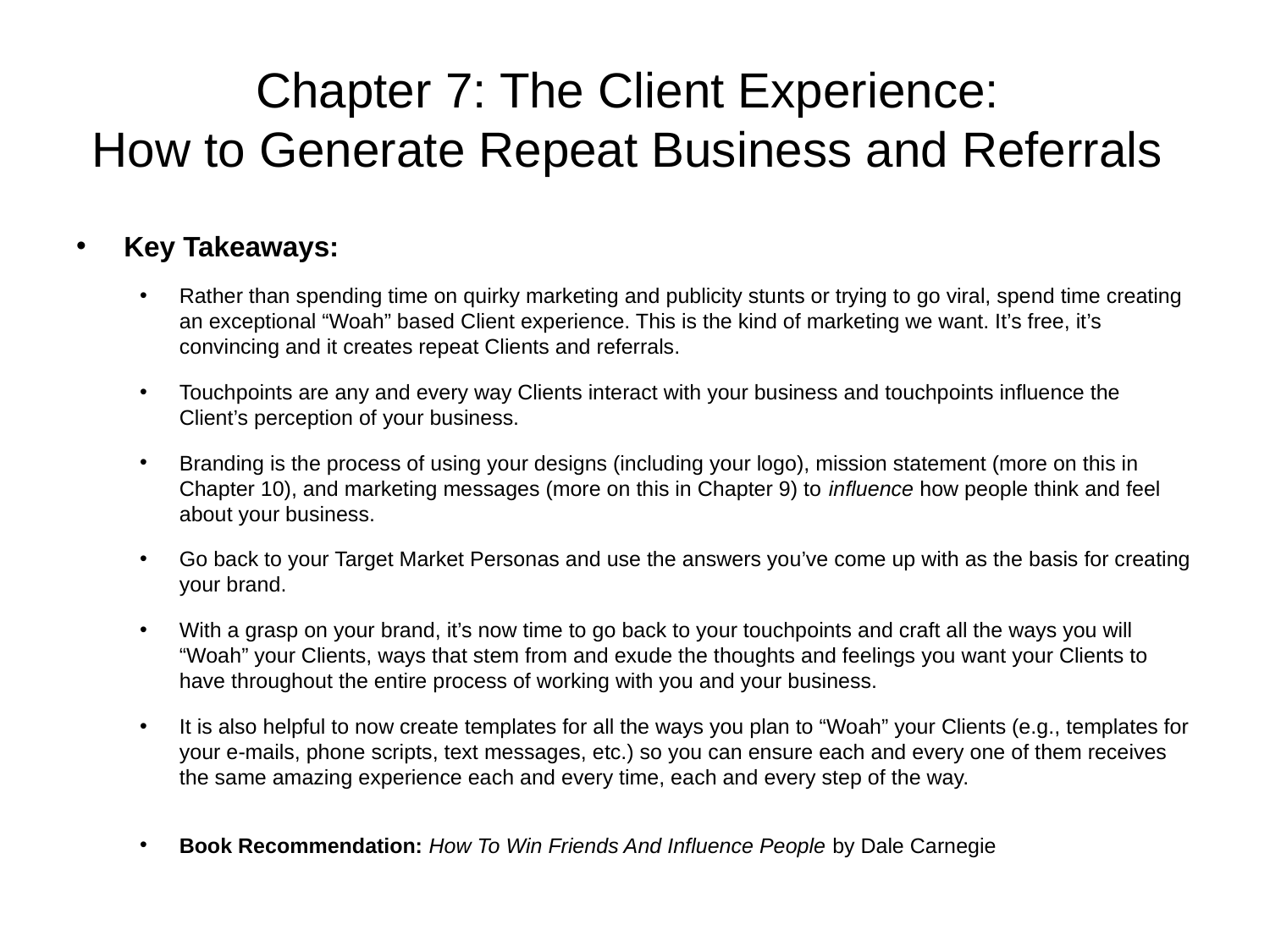

# Chapter 7: The Client Experience: How to Generate Repeat Business and Referrals
Key Takeaways:

Rather than spending time on quirky marketing and publicity stunts or trying to go viral, spend time creating an exceptional “Woah” based Client experience. This is the kind of marketing we want. It’s free, it’s convincing and it creates repeat Clients and referrals.

Touchpoints are any and every way Clients interact with your business and touchpoints influence the Client’s perception of your business.

Branding is the process of using your designs (including your logo), mission statement (more on this in Chapter 10), and marketing messages (more on this in Chapter 9) to influence how people think and feel about your business.

Go back to your Target Market Personas and use the answers you’ve come up with as the basis for creating your brand.

With a grasp on your brand, it’s now time to go back to your touchpoints and craft all the ways you will “Woah” your Clients, ways that stem from and exude the thoughts and feelings you want your Clients to have throughout the entire process of working with you and your business.

It is also helpful to now create templates for all the ways you plan to “Woah” your Clients (e.g., templates for your e-mails, phone scripts, text messages, etc.) so you can ensure each and every one of them receives the same amazing experience each and every time, each and every step of the way.

Book Recommendation: How To Win Friends And Influence People by Dale Carnegie